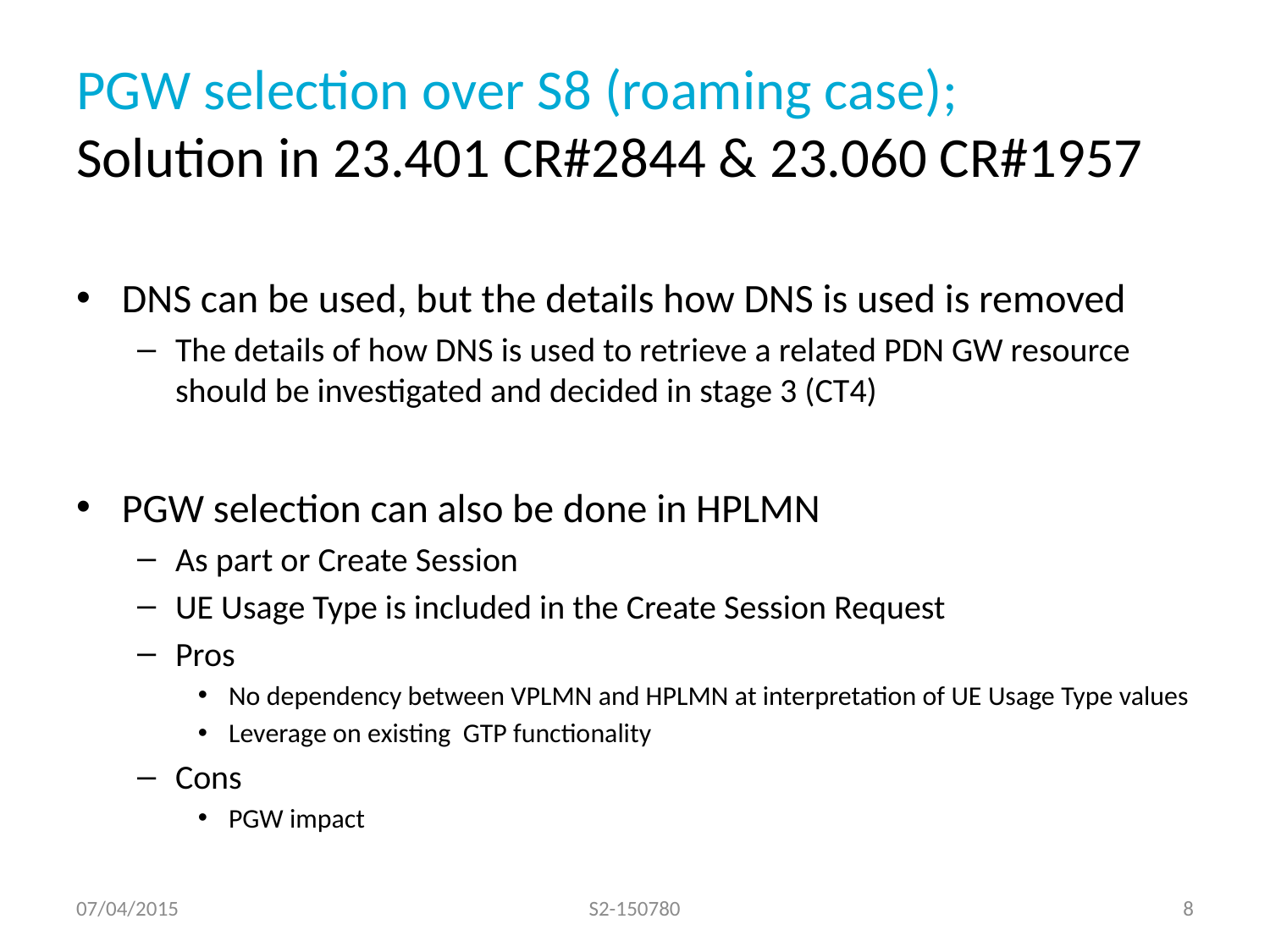

# PGW selection over S8 (roaming case); Solution in 23.401 CR#2844 & 23.060 CR#1957
DNS can be used, but the details how DNS is used is removed
The details of how DNS is used to retrieve a related PDN GW resource should be investigated and decided in stage 3 (CT4)

PGW selection can also be done in HPLMN
As part or Create Session
UE Usage Type is included in the Create Session Request
Pros
No dependency between VPLMN and HPLMN at interpretation of UE Usage Type values
Leverage on existing  GTP functionality
Cons
PGW impact

07/04/2015
S2-150780
8